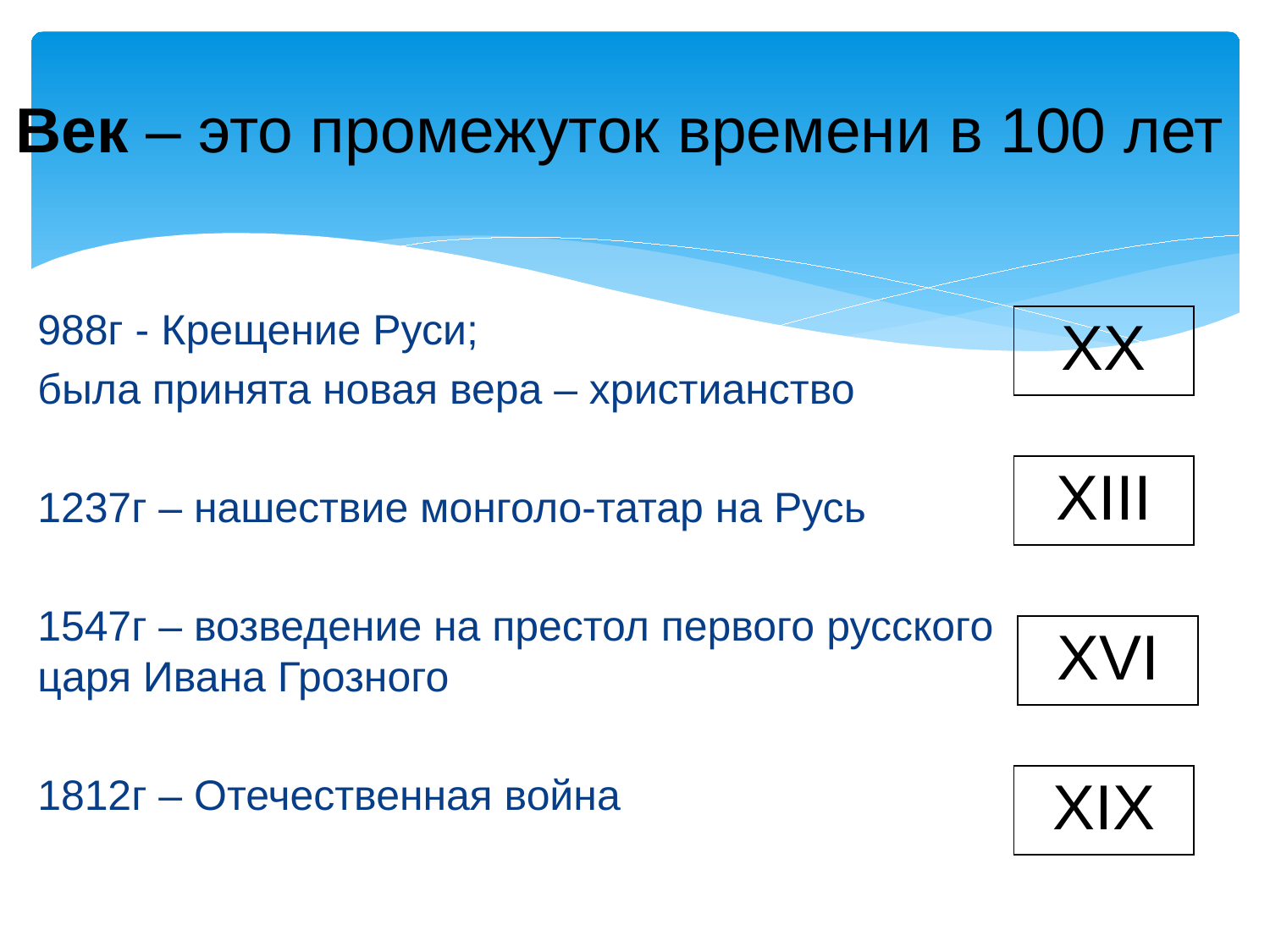

Век – это промежуток времени в 100 лет
988г - Крещение Руси;
была принята новая вера – христианство

1237г – нашествие монголо-татар на Русь

1547г – возведение на престол первого русского царя Ивана Грозного

1812г – Отечественная война

| XX |
| --- |
| XIII |
| --- |
| XVI |
| --- |
| XIX |
| --- |